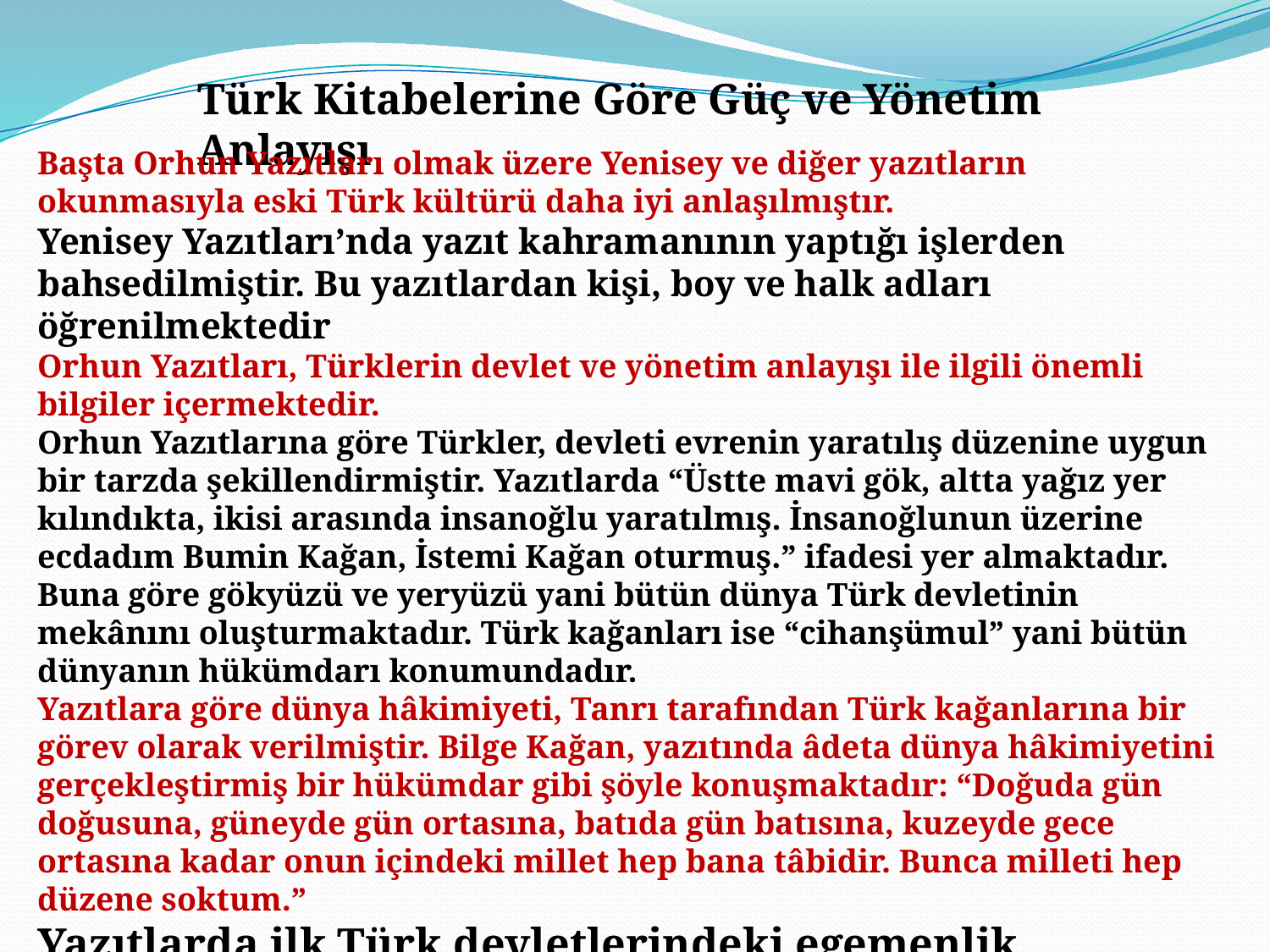

Türk Kitabelerine Göre Güç ve Yönetim Anlayışı
Başta Orhun Yazıtları olmak üzere Yenisey ve diğer yazıtların okunmasıyla eski Türk kültürü daha iyi anlaşılmıştır.
Yenisey Yazıtları’nda yazıt kahramanının yaptığı işlerden bahsedilmiştir. Bu yazıtlardan kişi, boy ve halk adları öğrenilmektedir
Orhun Yazıtları, Türklerin devlet ve yönetim anlayışı ile ilgili önemli bilgiler içermektedir.
Orhun Yazıtlarına göre Türkler, devleti evrenin yaratılış düzenine uygun bir tarzda şekillendirmiştir. Yazıtlarda “Üstte mavi gök, altta yağız yer kılındıkta, ikisi arasında insanoğlu yaratılmış. İnsanoğlunun üzerine ecdadım Bumin Kağan, İstemi Kağan oturmuş.” ifadesi yer almaktadır. Buna göre gökyüzü ve yeryüzü yani bütün dünya Türk devletinin mekânını oluşturmaktadır. Türk kağanları ise “cihanşümul” yani bütün dünyanın hükümdarı konumundadır.
Yazıtlara göre dünya hâkimiyeti, Tanrı tarafından Türk kağanlarına bir görev olarak verilmiştir. Bilge Kağan, yazıtında âdeta dünya hâkimiyetini gerçekleştirmiş bir hükümdar gibi şöyle konuşmaktadır: “Doğuda gün doğusuna, güneyde gün ortasına, batıda gün batısına, kuzeyde gece ortasına kadar onun içindeki millet hep bana tâbidir. Bunca milleti hep düzene soktum.”
Yazıtlarda ilk Türk devletlerindeki egemenlik anlayışının ilahi kaynaklı olduğu görülmektedir.